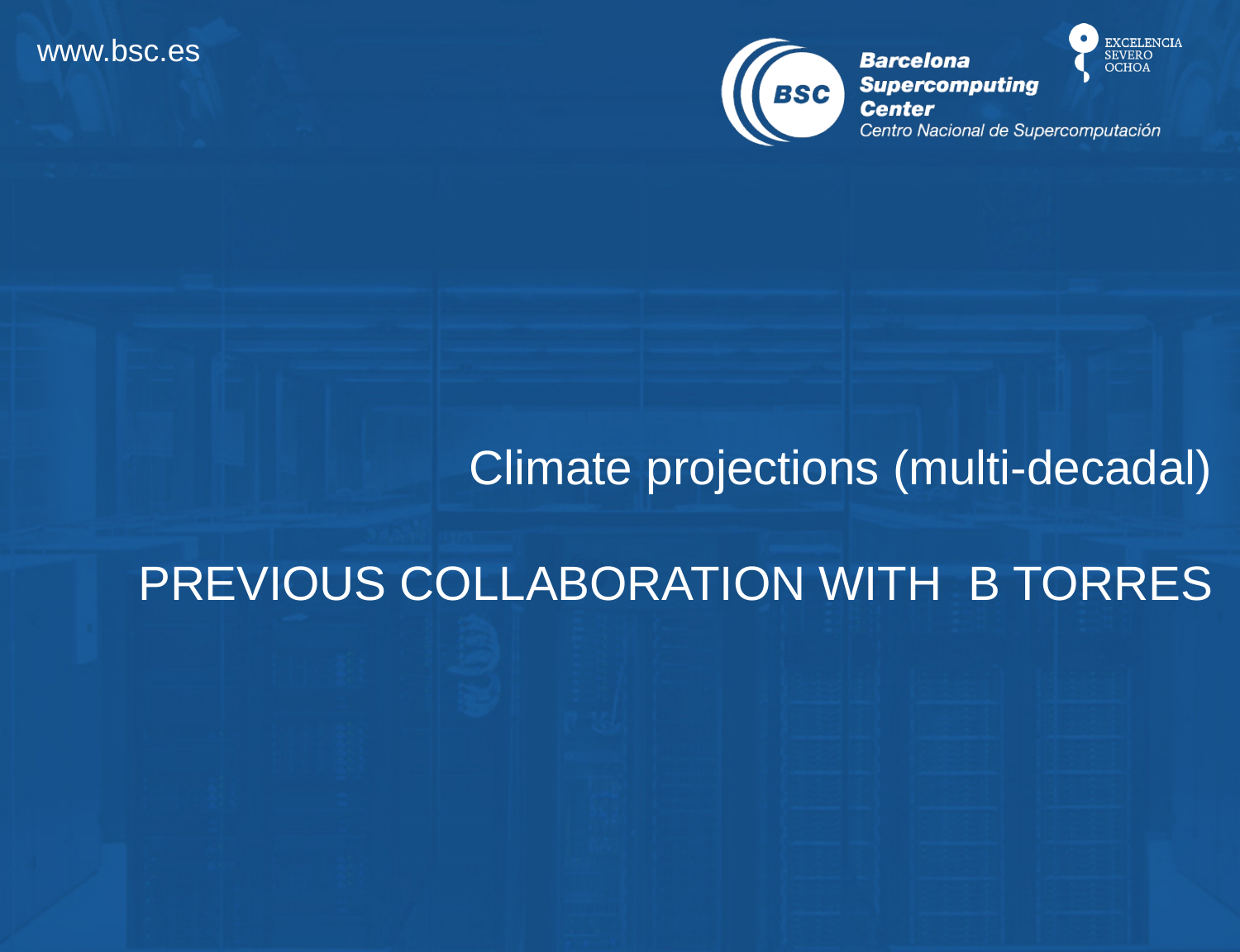

# Climate projections (multi-decadal) PREVIOUS COLLABORATION WITH  B TORRES